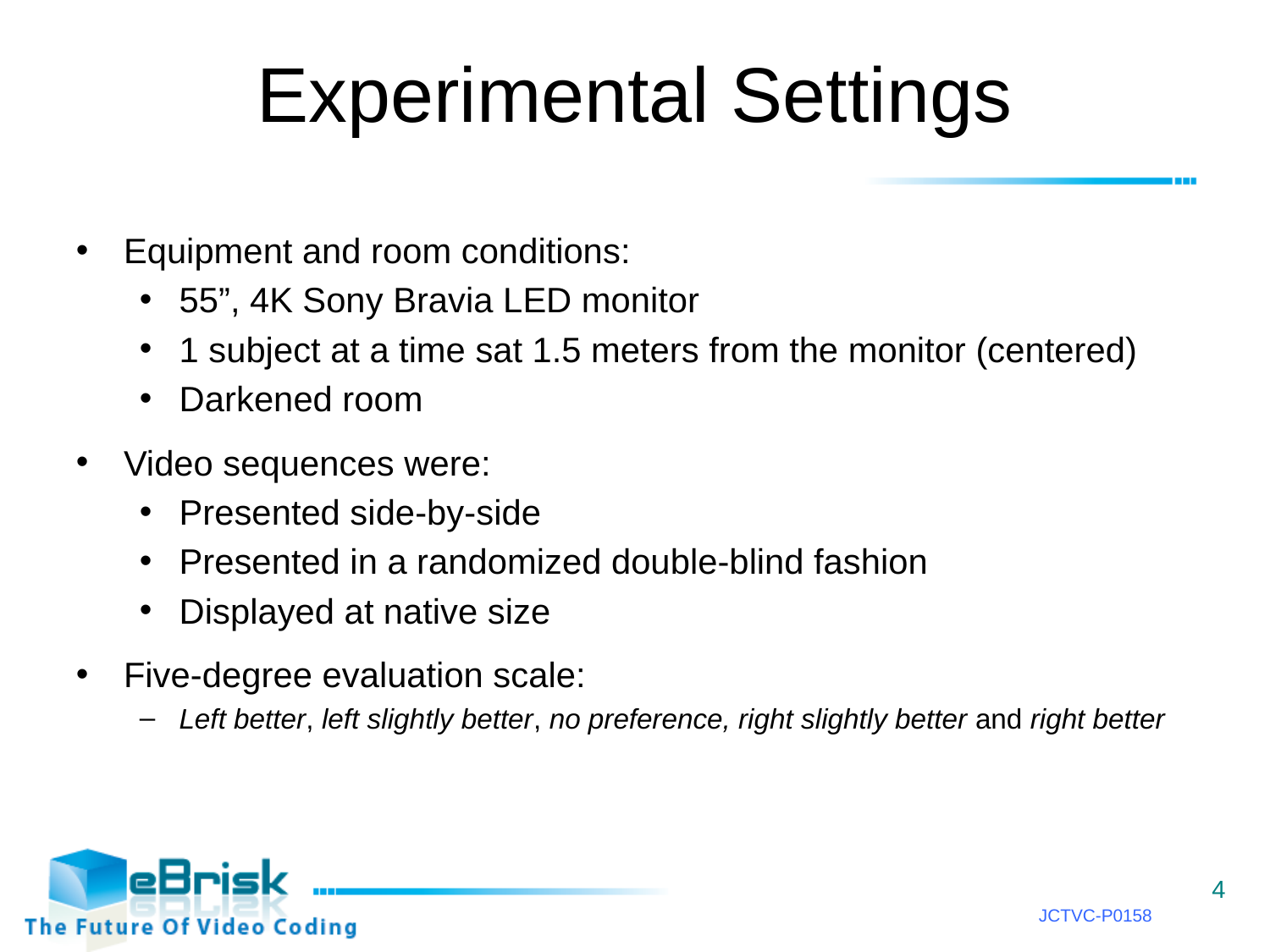

# Experimental Settings
Equipment and room conditions:
55”, 4K Sony Bravia LED monitor
1 subject at a time sat 1.5 meters from the monitor (centered)
Darkened room
Video sequences were:
Presented side-by-side
Presented in a randomized double-blind fashion
Displayed at native size
Five-degree evaluation scale:
Left better, left slightly better, no preference, right slightly better and right better
4